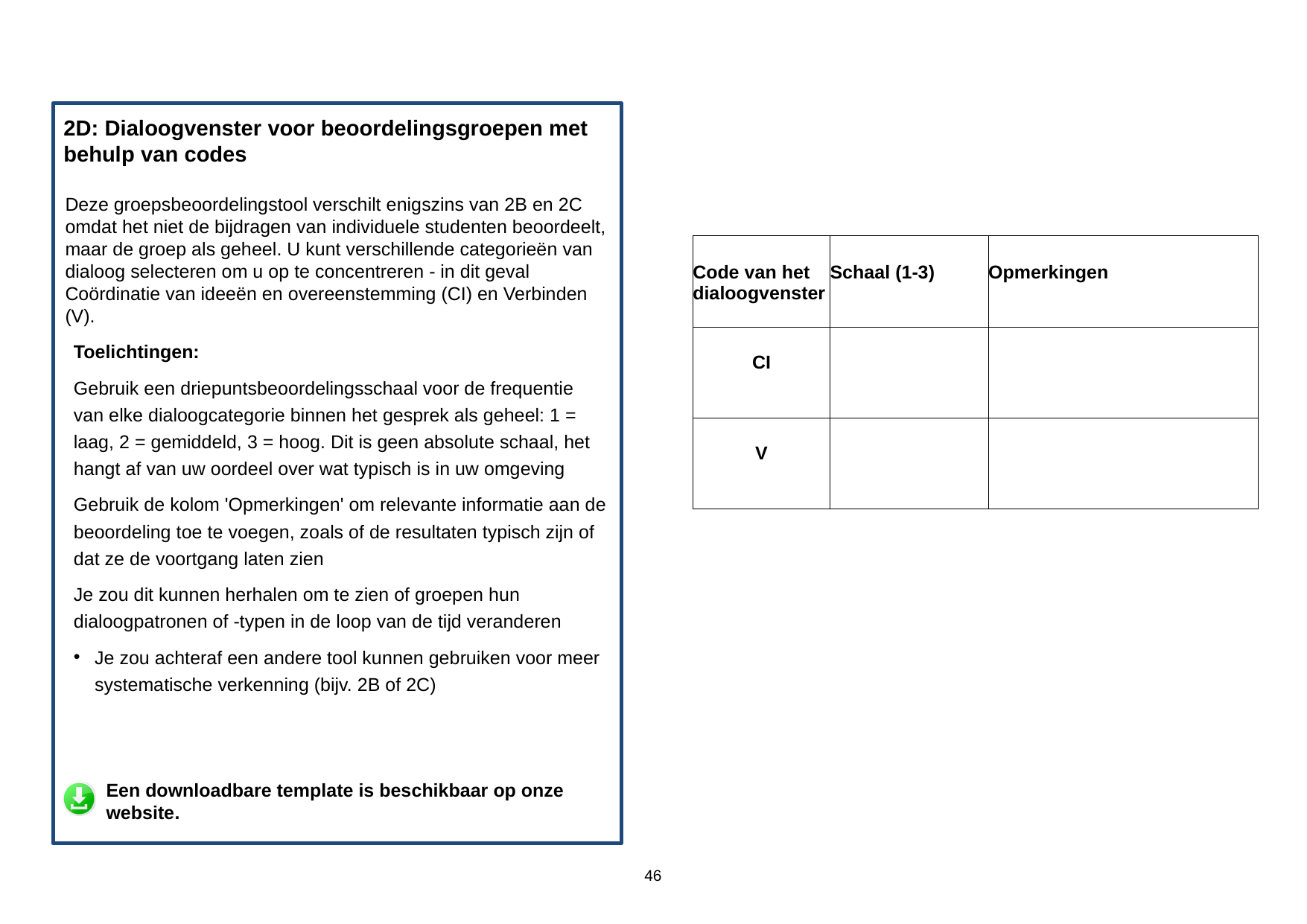

2D: Dialoogvenster voor beoordelingsgroepen met behulp van codes

Deze groepsbeoordelingstool verschilt enigszins van 2B en 2C omdat het niet de bijdragen van individuele studenten beoordeelt, maar de groep als geheel. U kunt verschillende categorieën van dialoog selecteren om u op te concentreren - in dit geval Coördinatie van ideeën en overeenstemming (CI) en Verbinden (V).
Toelichtingen:
Gebruik een driepuntsbeoordelingsschaal voor de frequentie van elke dialoogcategorie binnen het gesprek als geheel: 1 = laag, 2 = gemiddeld, 3 = hoog. Dit is geen absolute schaal, het hangt af van uw oordeel over wat typisch is in uw omgeving
Gebruik de kolom 'Opmerkingen' om relevante informatie aan de beoordeling toe te voegen, zoals of de resultaten typisch zijn of dat ze de voortgang laten zien
Je zou dit kunnen herhalen om te zien of groepen hun dialoogpatronen of -typen in de loop van de tijd veranderen
Je zou achteraf een andere tool kunnen gebruiken voor meer systematische verkenning (bijv. 2B of 2C)
| Code van het dialoogvenster | Schaal (1-3) | Opmerkingen |
| --- | --- | --- |
| CI |  |  |
| V |  |  |
Een downloadbare template is beschikbaar op onze website.

46